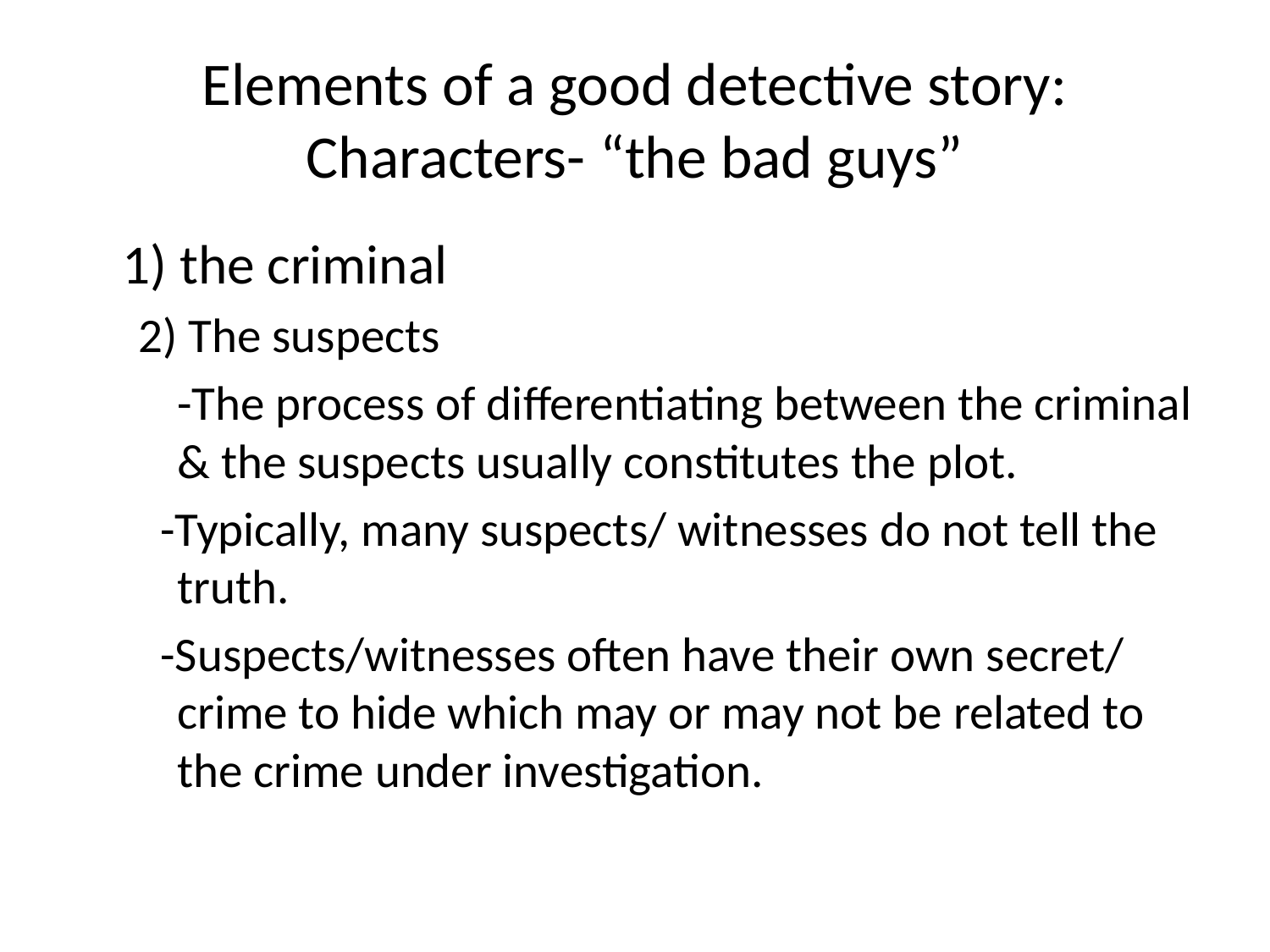

# Elements of a good detective story: Characters- “the bad guys”
	1) the criminal
2) The suspects
	-The process of differentiating between the criminal & the suspects usually constitutes the plot.
  -Typically, many suspects/ witnesses do not tell the truth.
  -Suspects/witnesses often have their own secret/ crime to hide which may or may not be related to the crime under investigation.